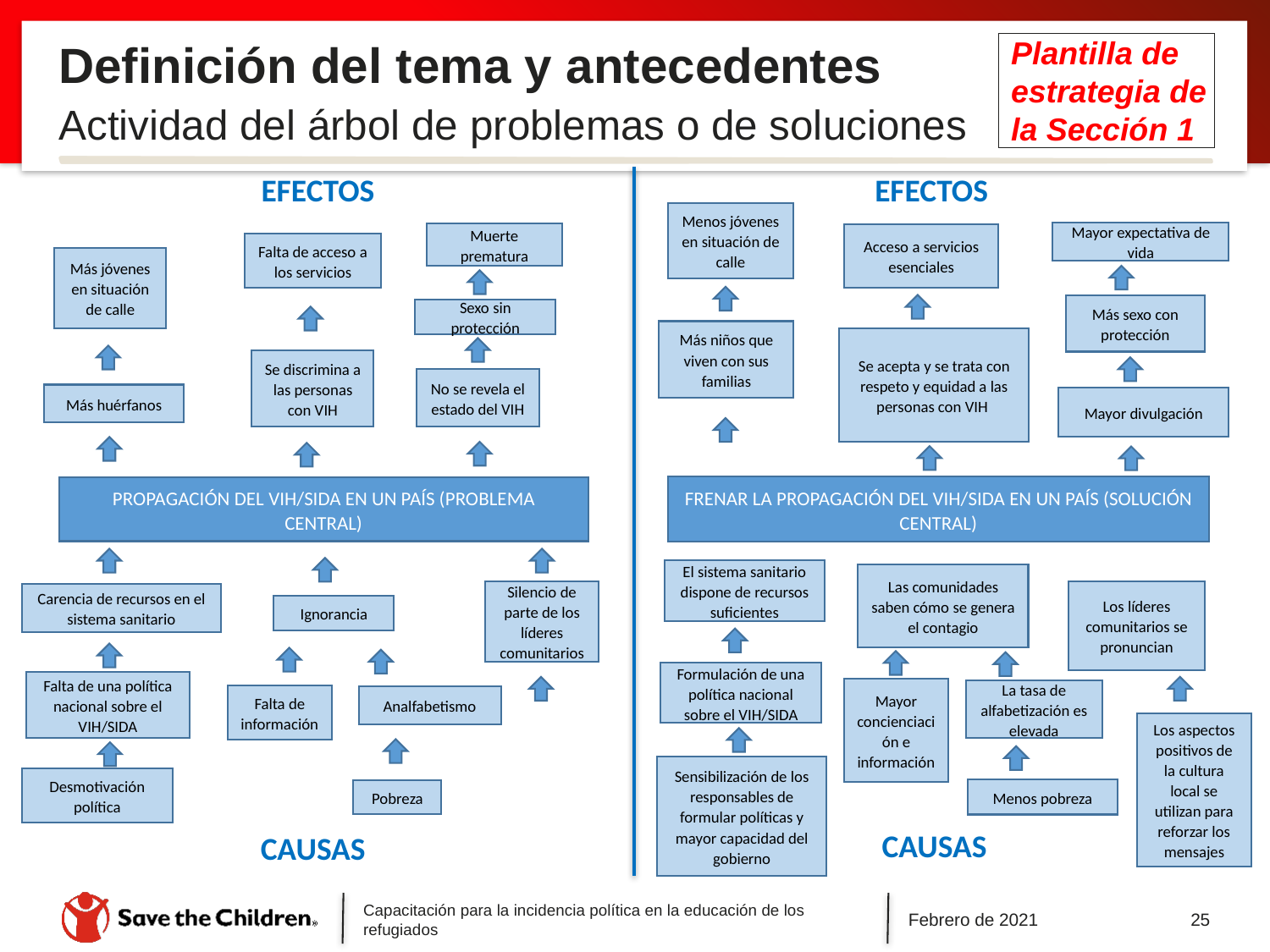

# Definición del tema y antecedentes
Plantilla de estrategia de la Sección 1
Actividad del árbol de problemas o de soluciones
EFECTOS
EFECTOS
Menos jóvenes en situación de calle
Mayor expectativa de vida
Muerte prematura
Acceso a servicios esenciales
Falta de acceso a los servicios
Más jóvenes en situación de calle

Más sexo con protección
Sexo sin protección

Más niños que viven con sus familias
Se acepta y se trata con respeto y equidad a las personas con VIH

Se discrimina a las personas con VIH

No se revela el estado del VIH
Más huérfanos
Mayor divulgación

FRENAR LA PROPAGACIÓN DEL VIH/SIDA EN UN PAÍS (SOLUCIÓN CENTRAL)
PROPAGACIÓN DEL VIH/SIDA EN UN PAÍS (PROBLEMA CENTRAL)

El sistema sanitario dispone de recursos suficientes
Las comunidades saben cómo se genera el contagio
Silencio de parte de los líderes comunitarios
Los líderes comunitarios se pronuncian
Carencia de recursos en el sistema sanitario
Ignorancia

Formulación de una política nacional sobre el VIH/SIDA
Falta de una política nacional sobre el VIH/SIDA

Mayor concienciación e información
La tasa de alfabetización es elevada
Falta de información
Analfabetismo
Los aspectos positivos de la cultura local se utilizan para reforzar los mensajes

Sensibilización de los responsables de formular políticas y mayor capacidad del gobierno
Desmotivación política
Menos pobreza
Pobreza
CAUSAS
CAUSAS
Capacitación para la incidencia política en la educación de los refugiados
Febrero de 2021
25